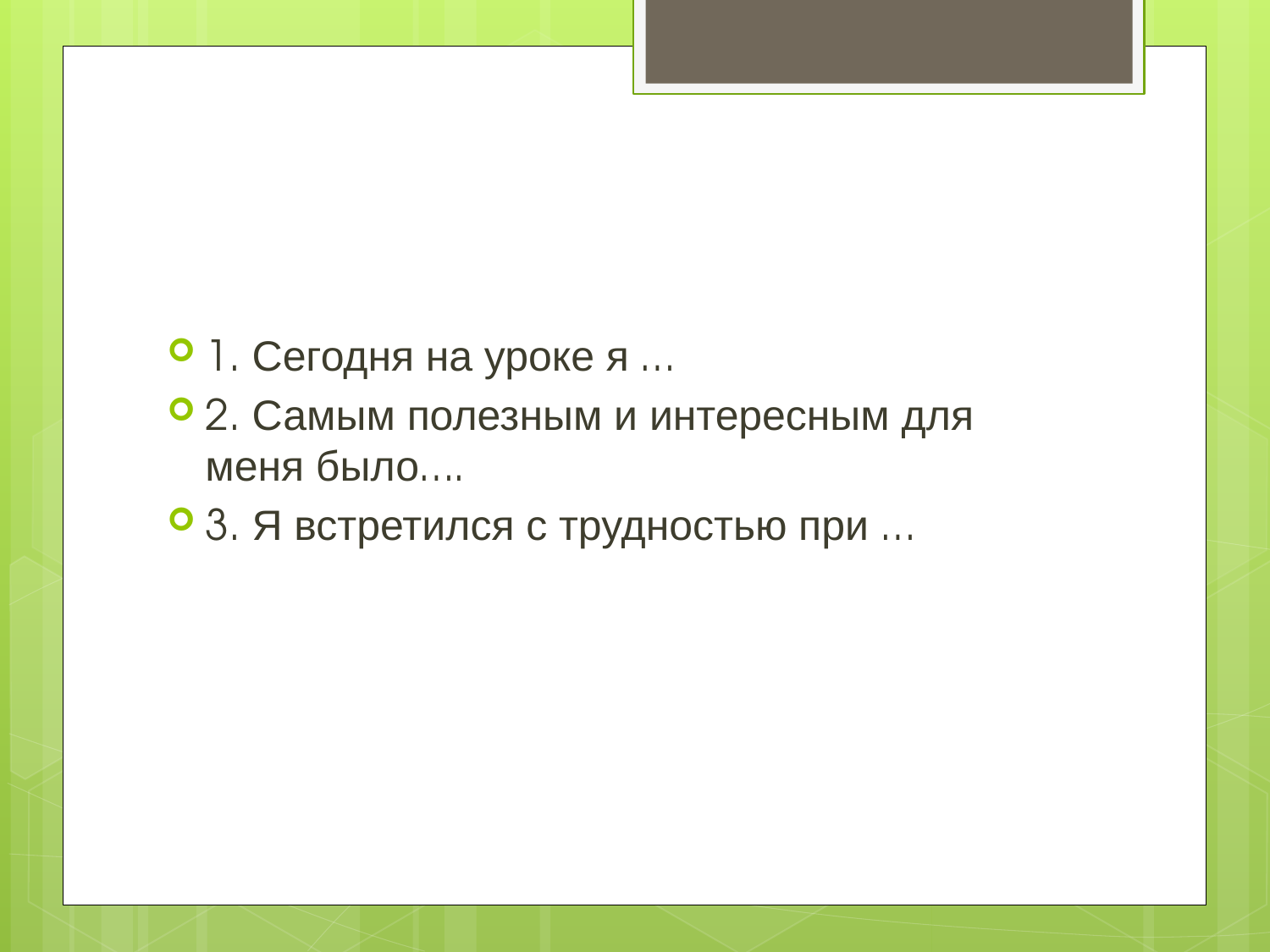

#
1. Сегодня на уроке я …
2. Самым полезным и интересным для меня было….
3. Я встретился с трудностью при …